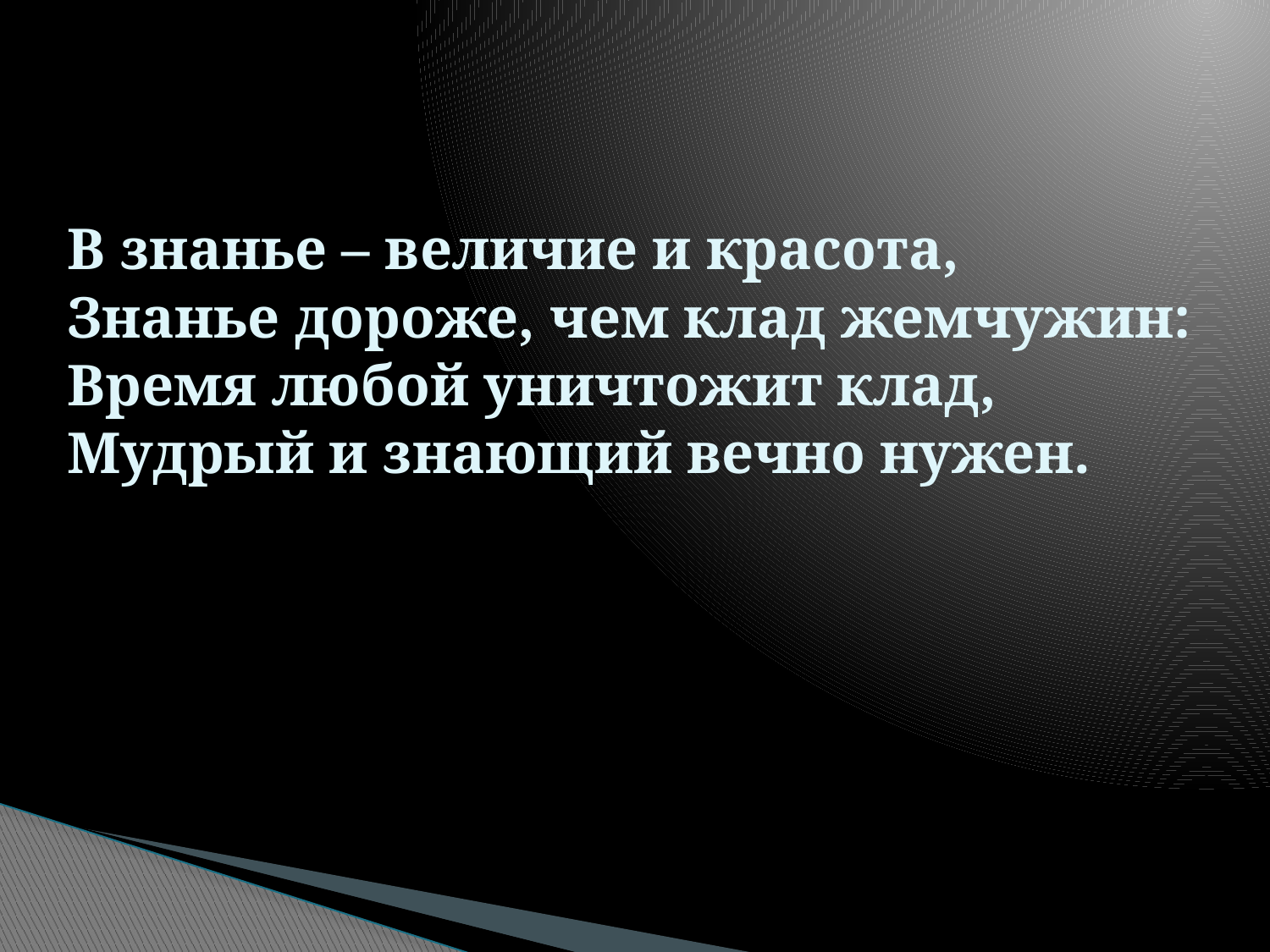

# В знанье – величие и красота, Знанье дороже, чем клад жемчужин: Время любой уничтожит клад, Мудрый и знающий вечно нужен.